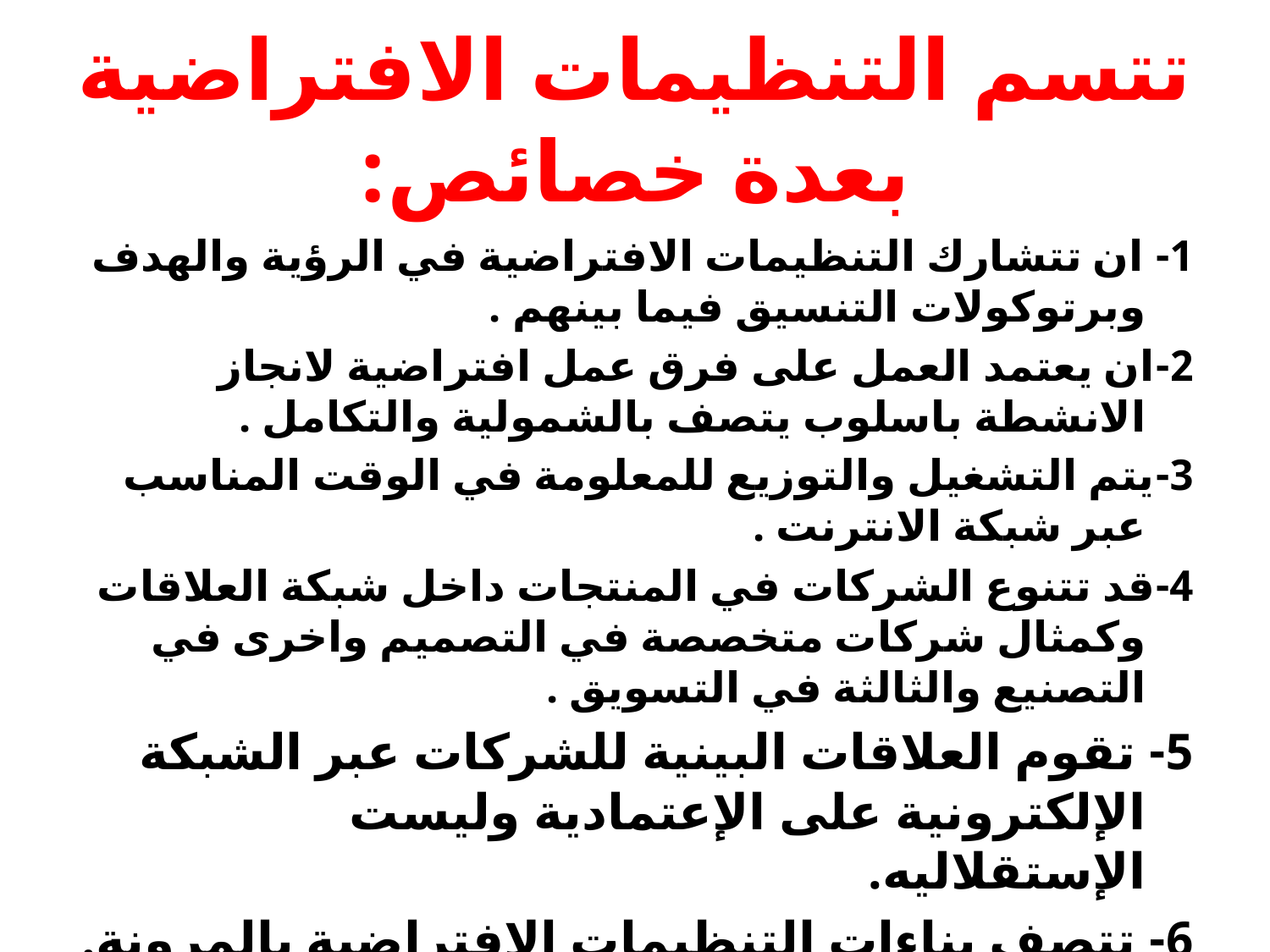

# تتسم التنظيمات الافتراضية بعدة خصائص:
1- ان تتشارك التنظيمات الافتراضية في الرؤية والهدف وبرتوكولات التنسيق فيما بينهم .
2-ان يعتمد العمل على فرق عمل افتراضية لانجاز الانشطة باسلوب يتصف بالشمولية والتكامل .
3-يتم التشغيل والتوزيع للمعلومة في الوقت المناسب عبر شبكة الانترنت .
4-قد تتنوع الشركات في المنتجات داخل شبكة العلاقات وكمثال شركات متخصصة في التصميم واخرى في التصنيع والثالثة في التسويق .
5- تقوم العلاقات البينية للشركات عبر الشبكة الإلكترونية على الإعتمادية وليست الإستقلاليه.
6- تتصف بناءات التنظيمات الإفتراضية بالمرونة.
7- ضرورة التعريف الواضح للعمليات وأدوار العمل .